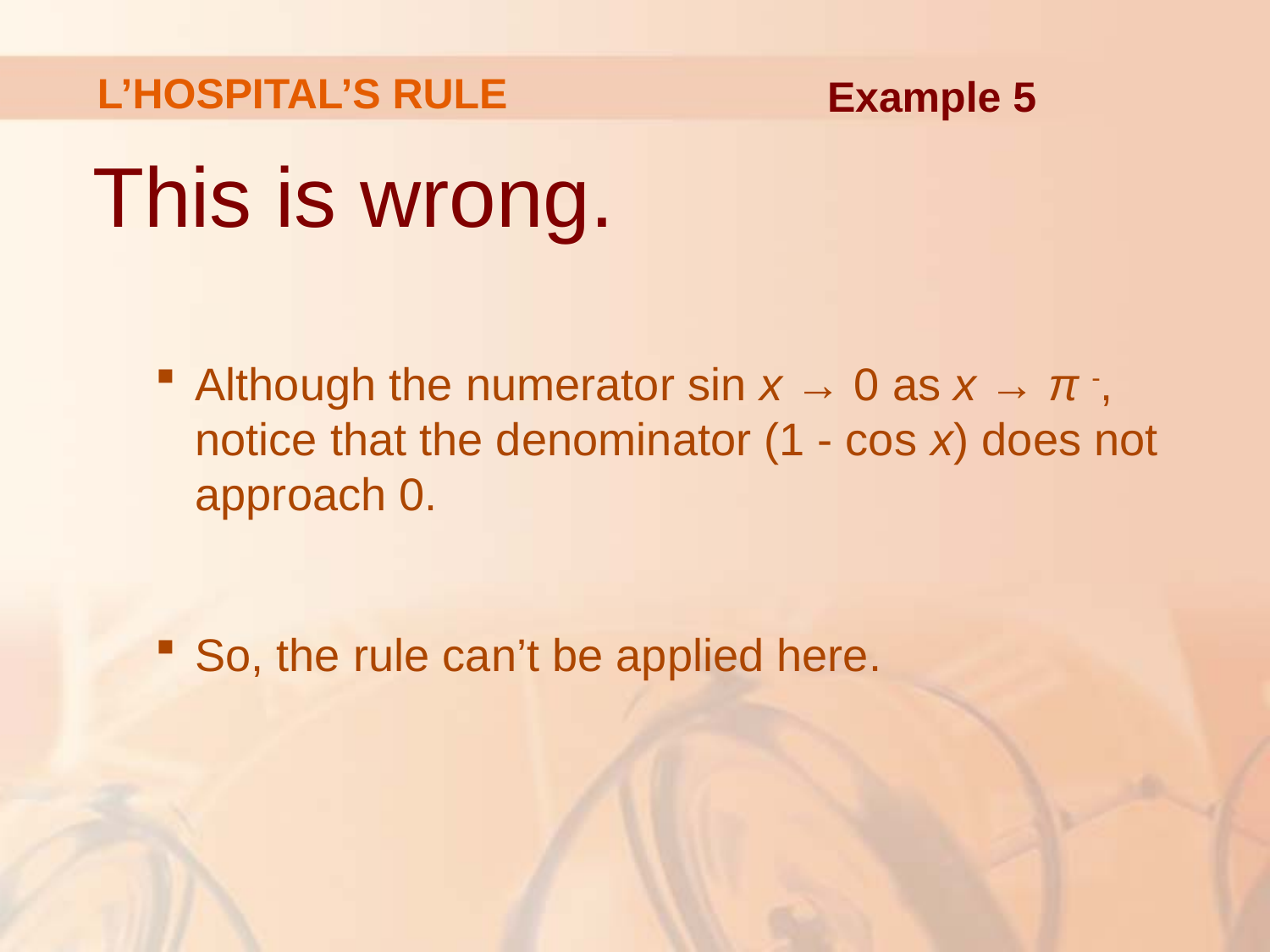

# L’HOSPITAL’S RULE
Example 5
This is wrong.

Although the numerator sin x → 0 as x → π -,
notice that the denominator (1 - cos x) does not approach 0.

So, the rule can’t be applied here.